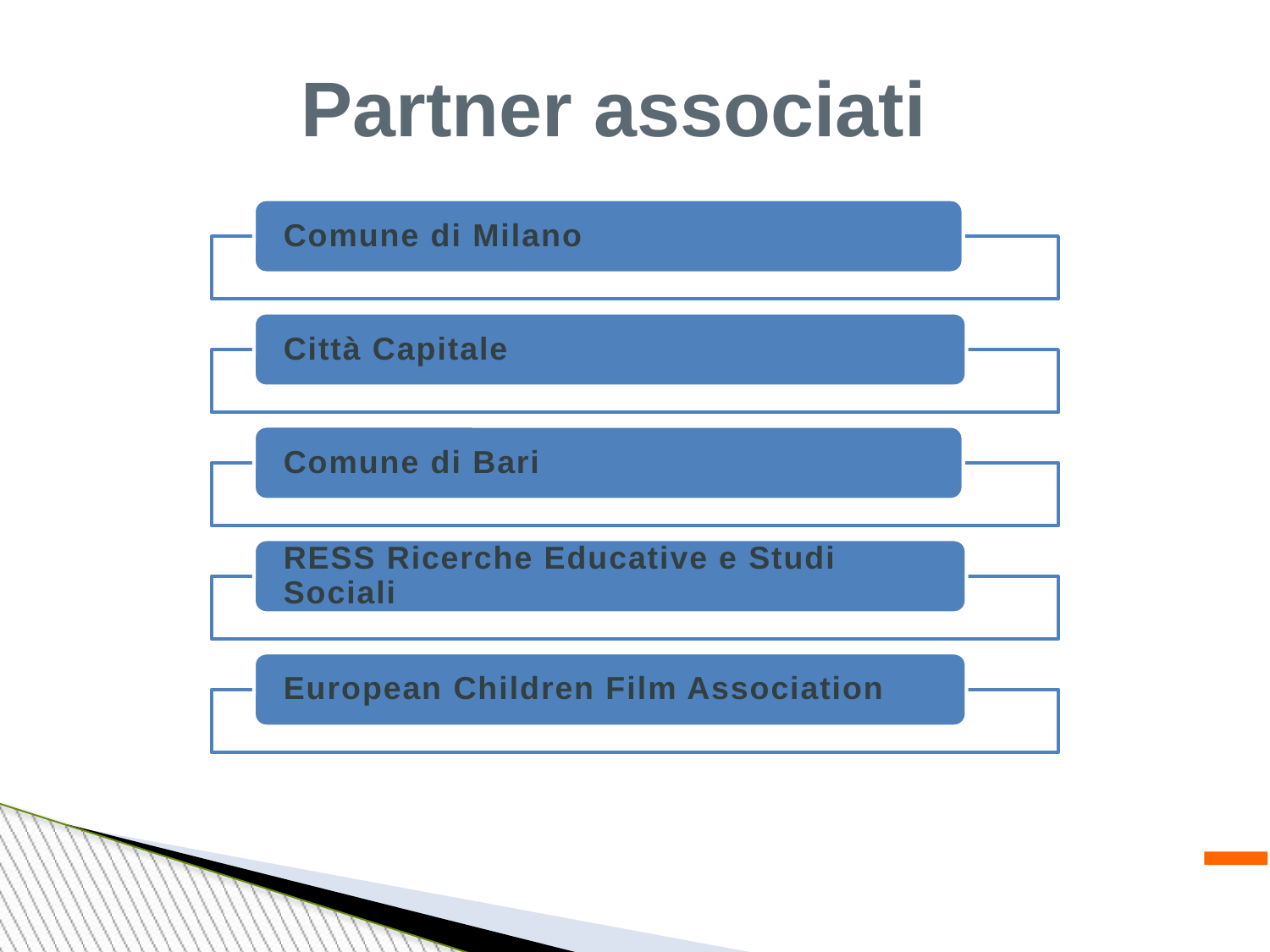

Partner associati
Comune di Milano

Città Capitale

Comune di Bari

RESS Ricerche Educative e Studi Sociali

European Children Film Association